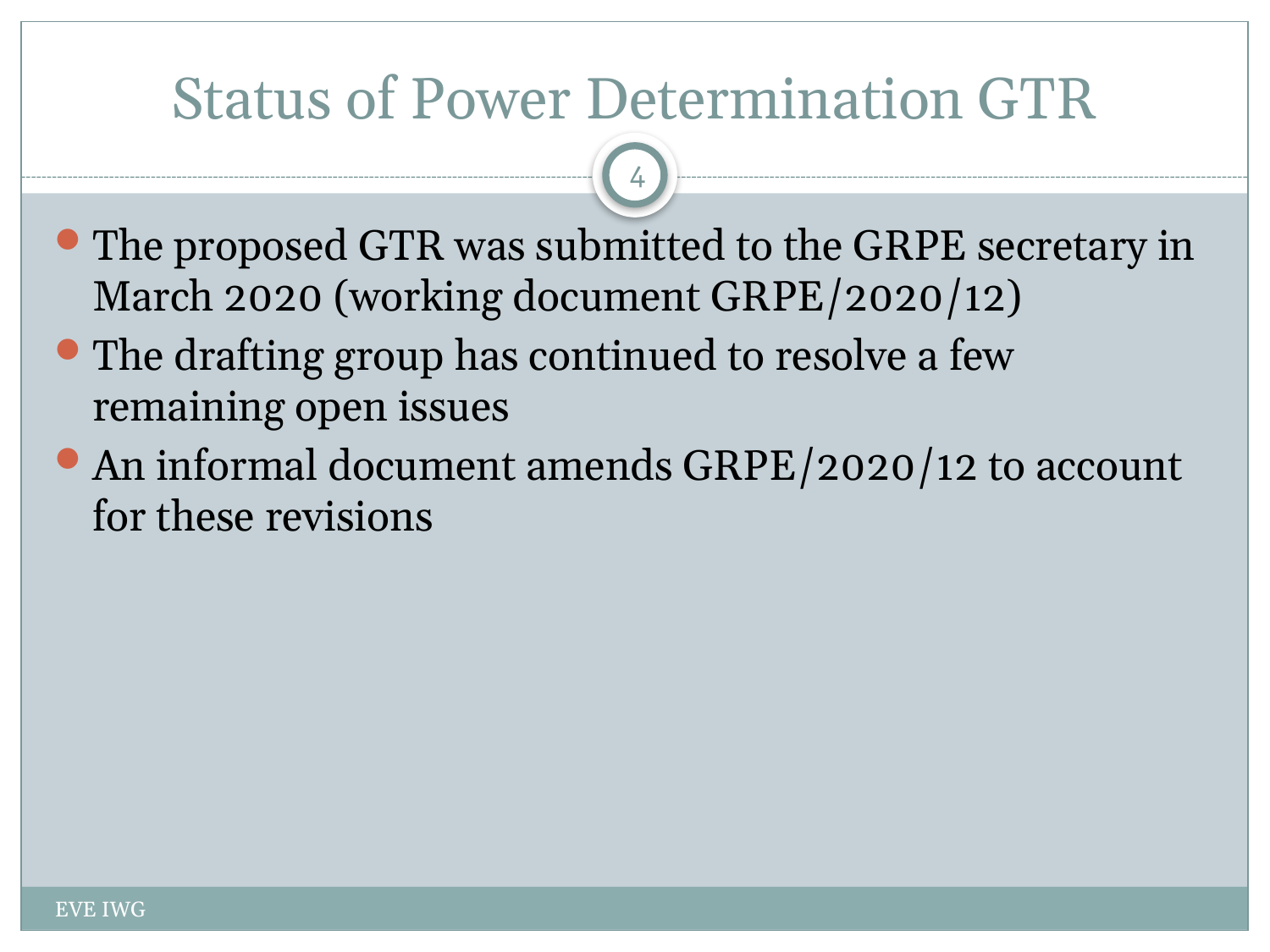

# Status of Power Determination GTR
4
The proposed GTR was submitted to the GRPE secretary in March 2020 (working document GRPE/2020/12)
The drafting group has continued to resolve a few remaining open issues
An informal document amends GRPE/2020/12 to account for these revisions

EVE IWG